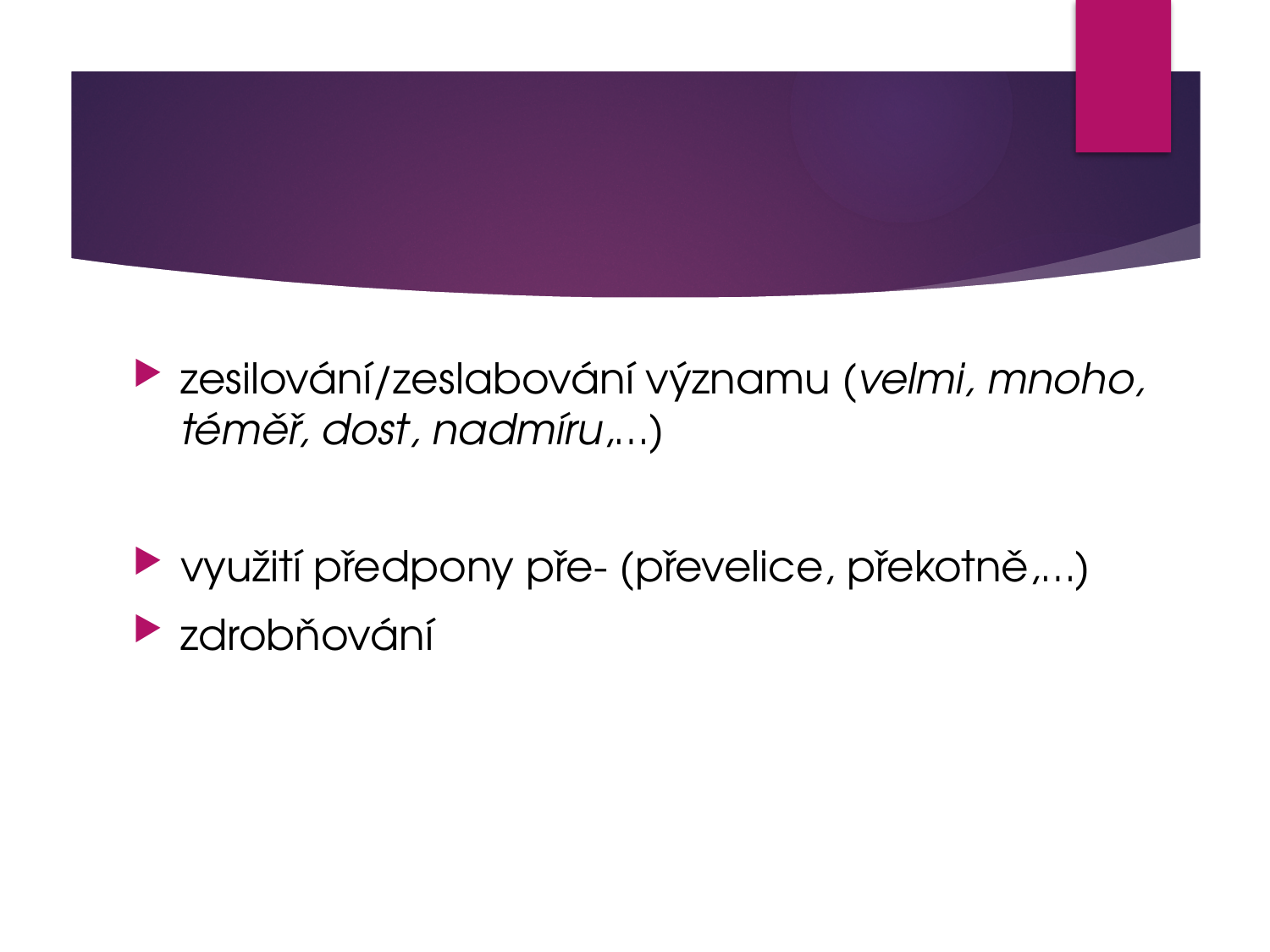

#
zesilování/zeslabování významu (velmi, mnoho, téměř, dost, nadmíru,…)

využití předpony pře- (převelice, překotně,…)
zdrobňování